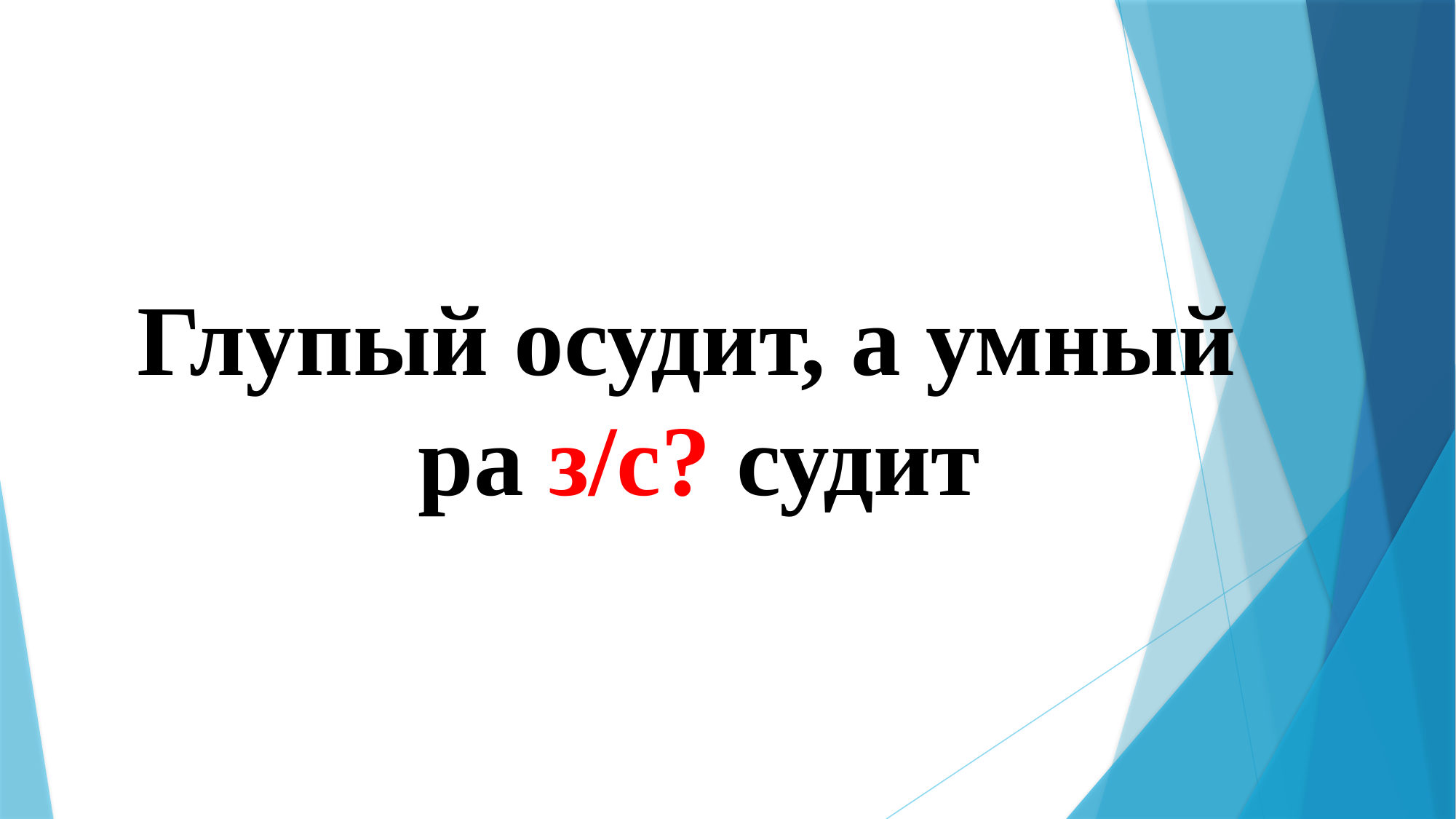

# Глупый осудит, а умный ра з/с? судит